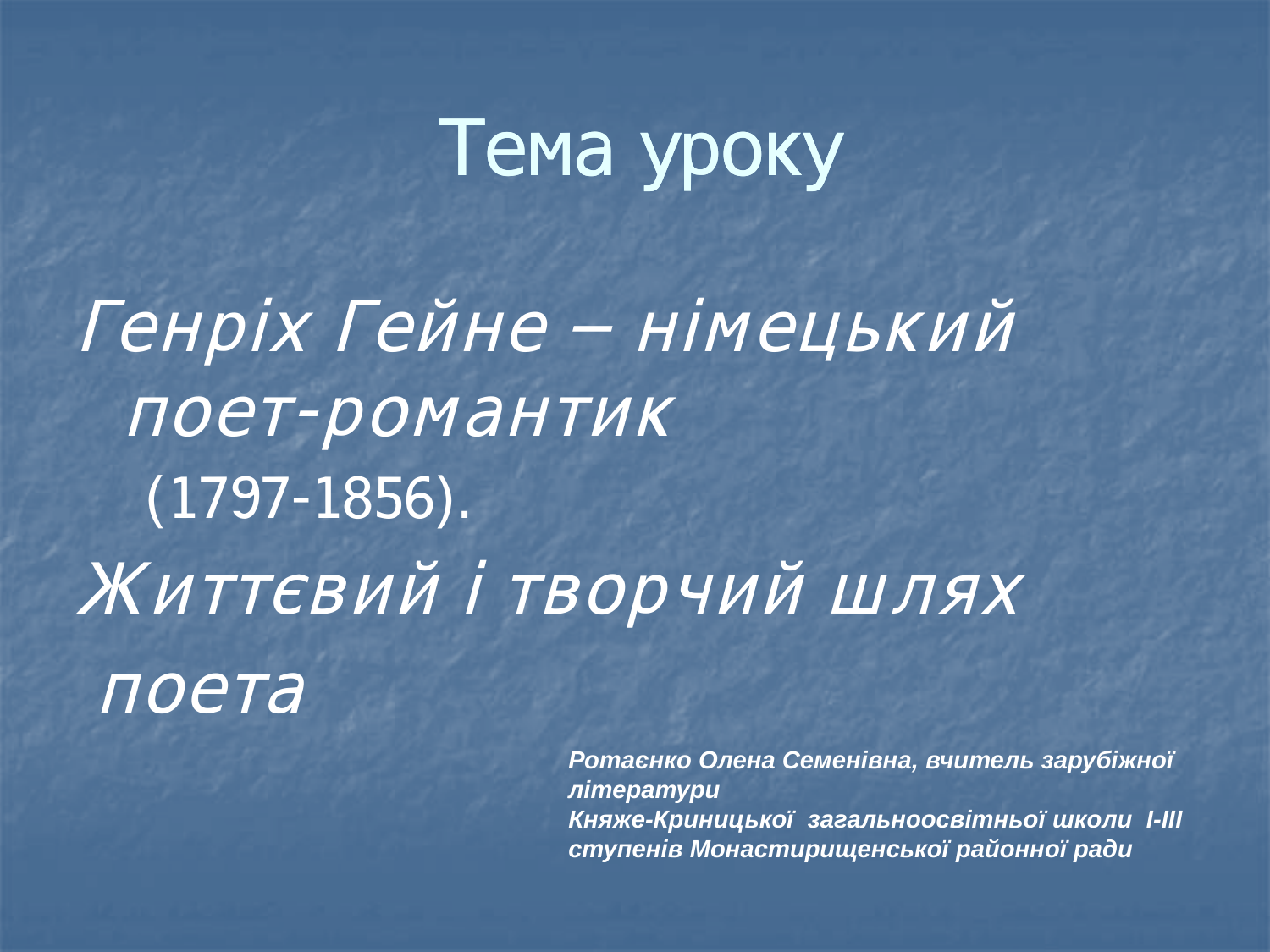

Тема уроку
Тема уроку
Генріх Гейне – німецький поет-романтик
    (1797-1856).
Життєвий і творчий шлях
 поета

Ротаєнко Олена Семенівна, вчитель зарубіжної літератури
Княже-Криницької  загальноосвітньої школи  І-ІІІ ступенів Монастирищенської районної ради